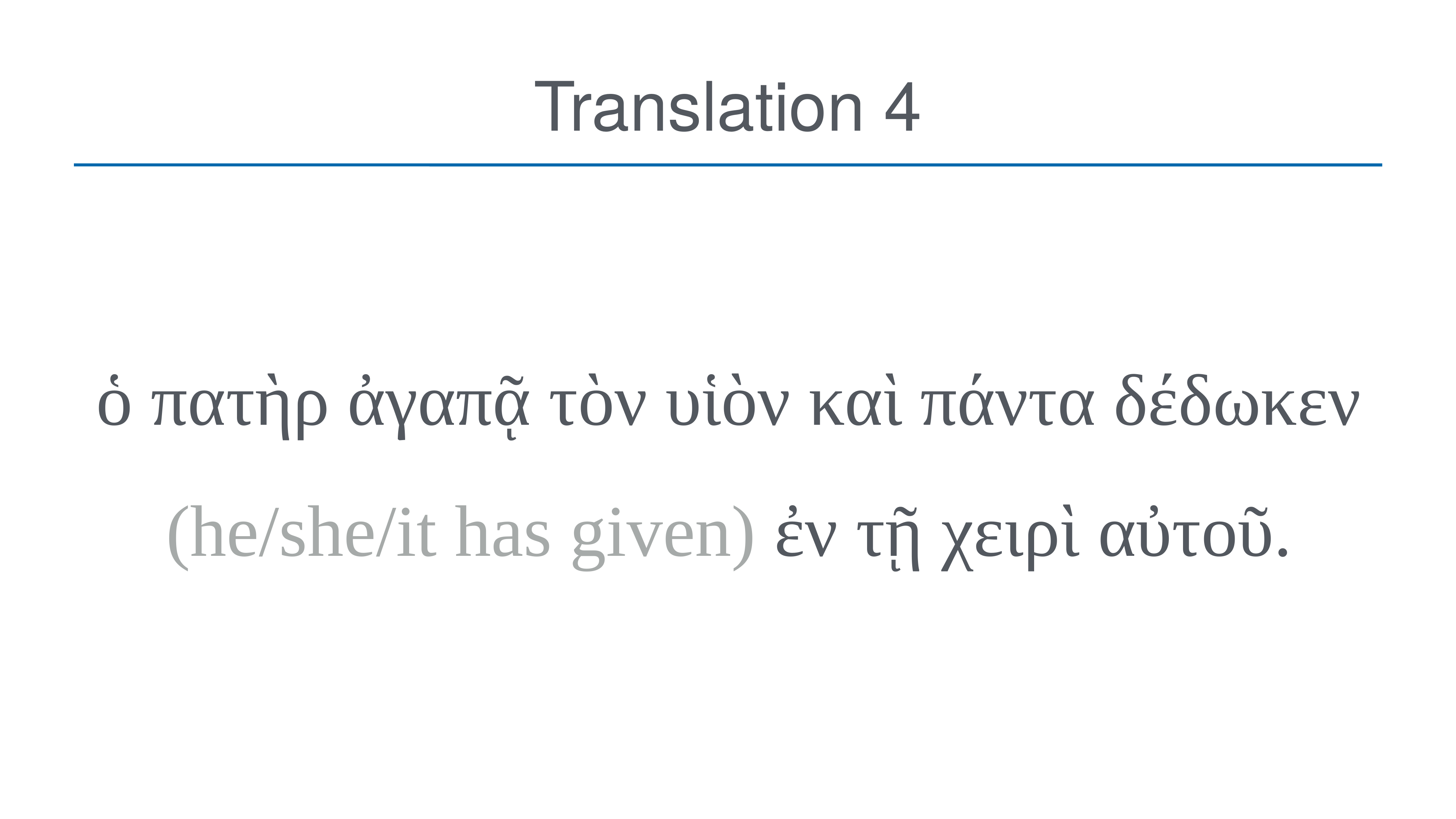

# Translation 4
ὁ πατὴρ ἀγαπᾷ τὸν υἱὸν καὶ πάντα δέδωκεν (he/she/it has given) ἐν τῇ χειρὶ αὐτοῦ.